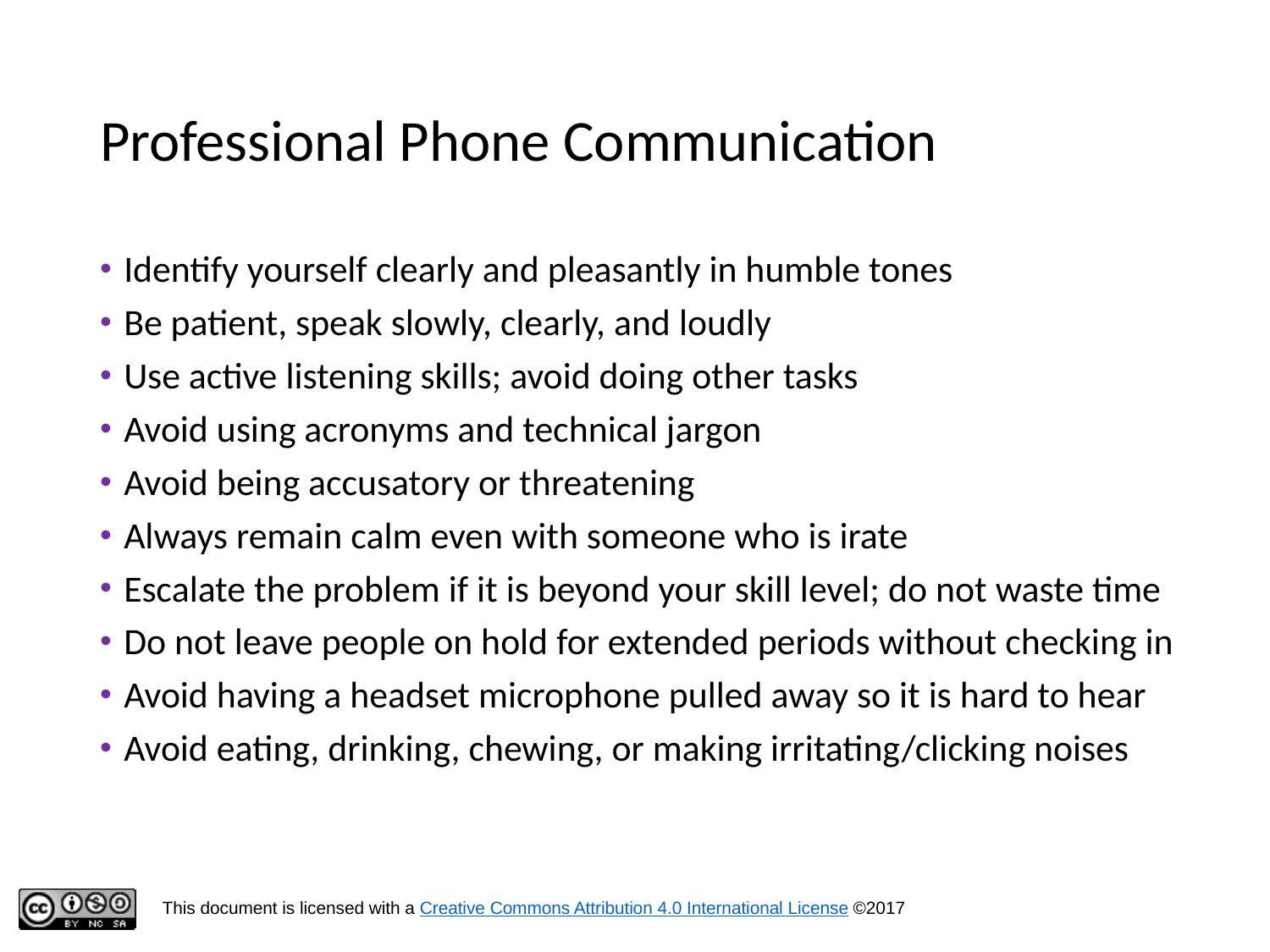

# Professional Phone Communication
Identify yourself clearly and pleasantly in humble tones
Be patient, speak slowly, clearly, and loudly
Use active listening skills; avoid doing other tasks
Avoid using acronyms and technical jargon
Avoid being accusatory or threatening
Always remain calm even with someone who is irate
Escalate the problem if it is beyond your skill level; do not waste time
Do not leave people on hold for extended periods without checking in
Avoid having a headset microphone pulled away so it is hard to hear
Avoid eating, drinking, chewing, or making irritating/clicking noises